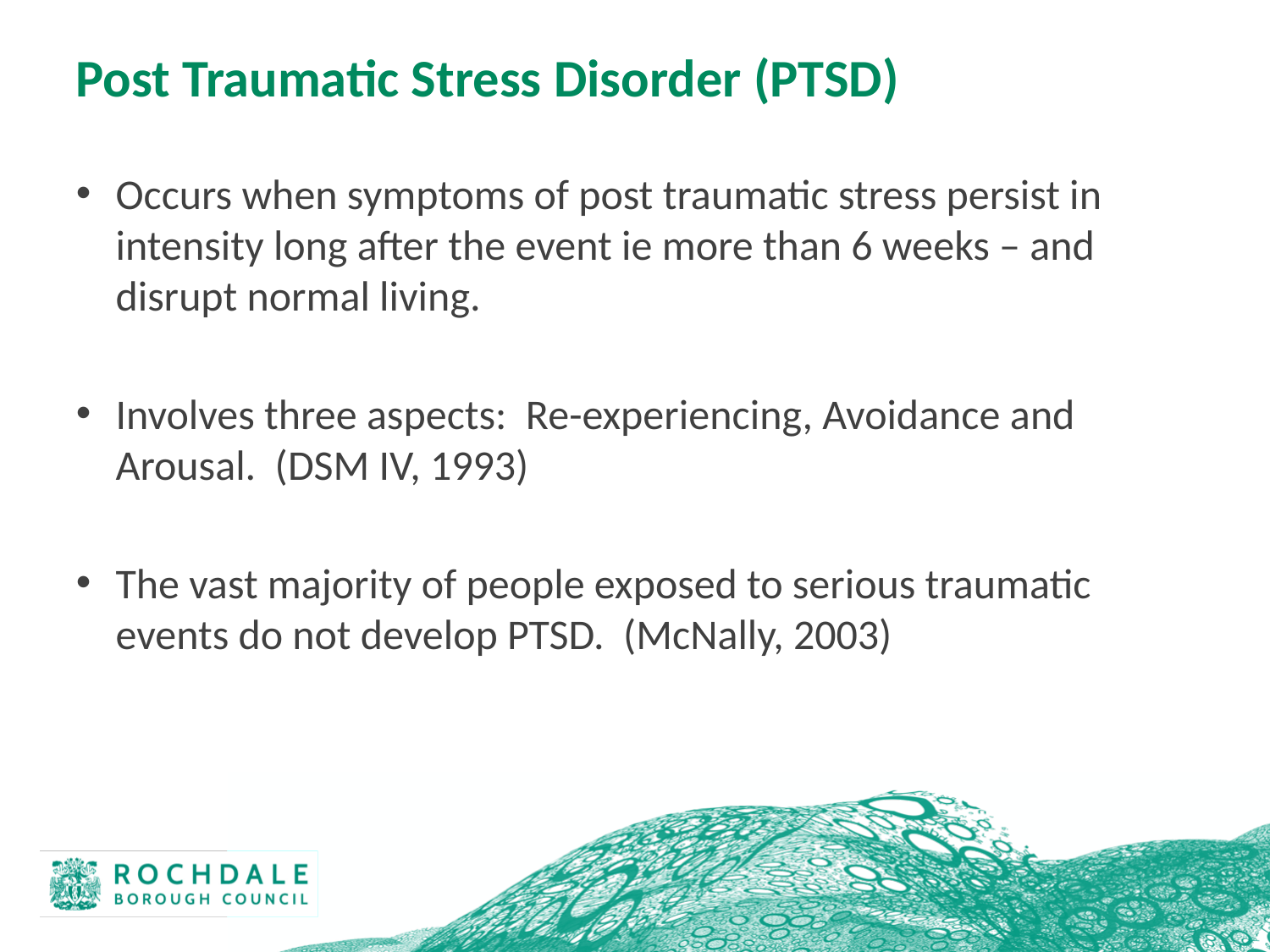

# Post Traumatic Stress Disorder (PTSD)
Occurs when symptoms of post traumatic stress persist in intensity long after the event ie more than 6 weeks – and disrupt normal living.

Involves three aspects:  Re-experiencing, Avoidance and Arousal.  (DSM IV, 1993)

The vast majority of people exposed to serious traumatic events do not develop PTSD.  (McNally, 2003)